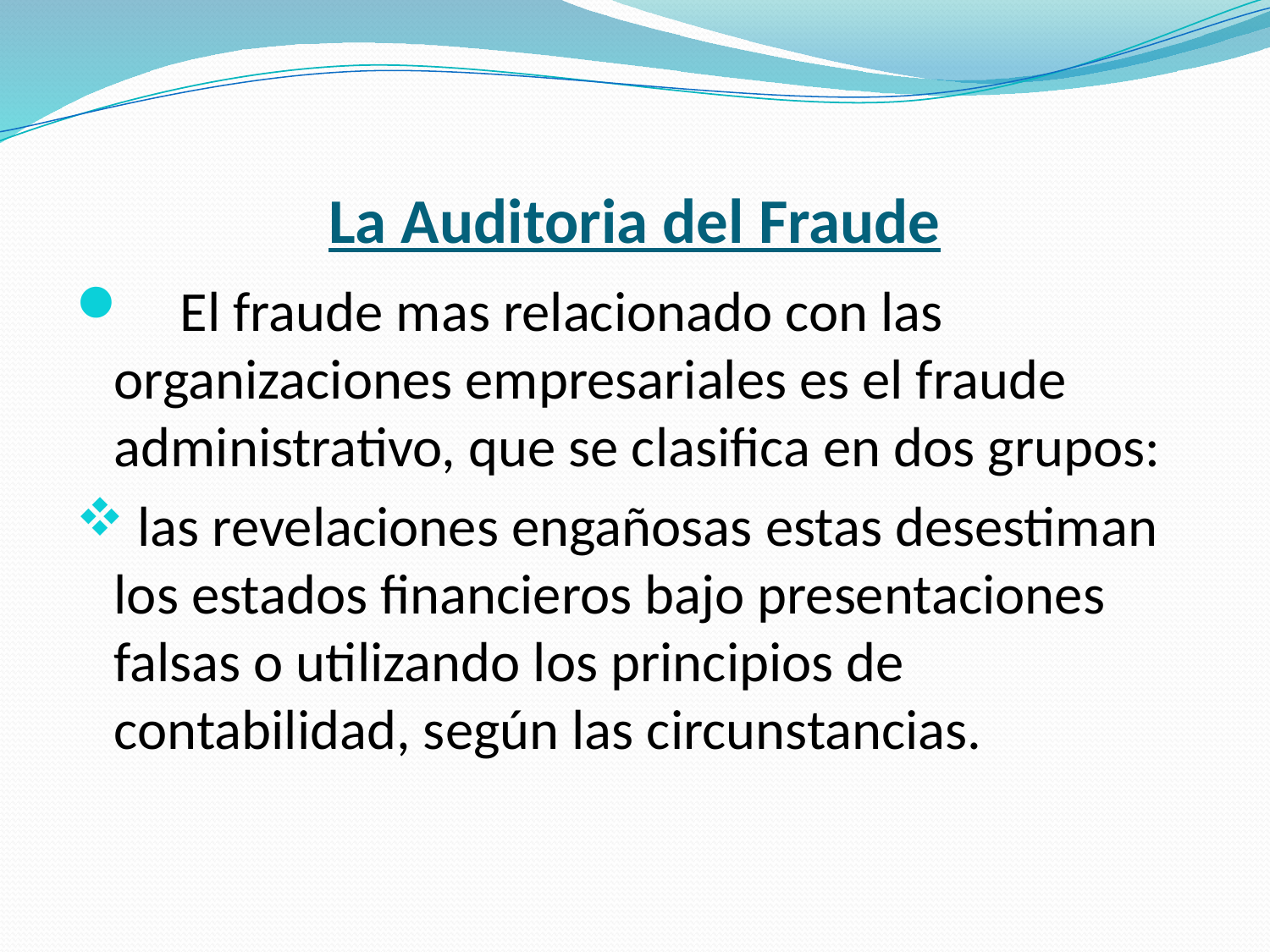

# La Auditoria del Fraude
    El fraude mas relacionado con las organizaciones empresariales es el fraude administrativo, que se clasifica en dos grupos:
 las revelaciones engañosas estas desestiman los estados financieros bajo presentaciones falsas o utilizando los principios de contabilidad, según las circunstancias.